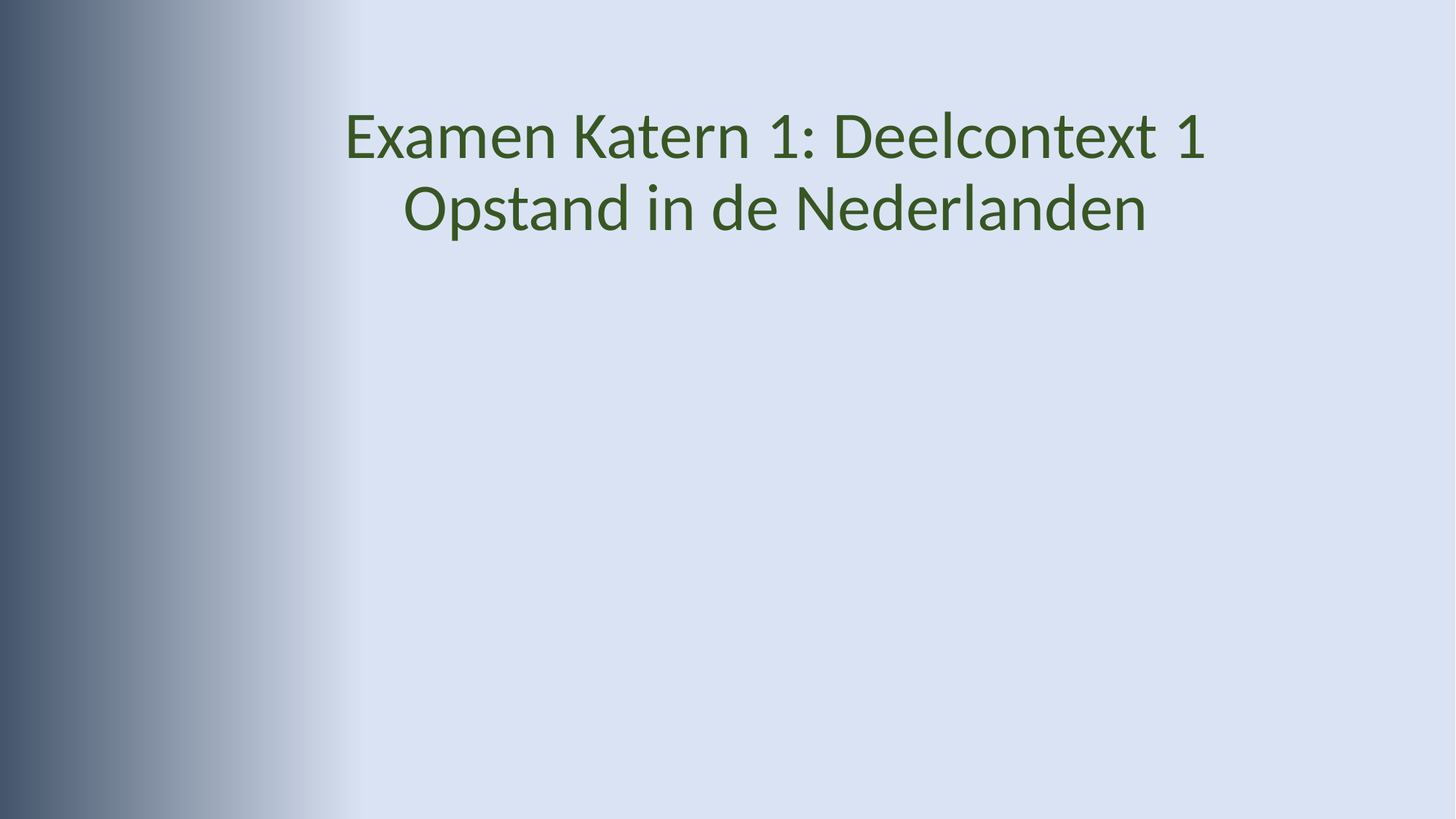

Examen Katern 1: Deelcontext 1
Opstand in de Nederlanden